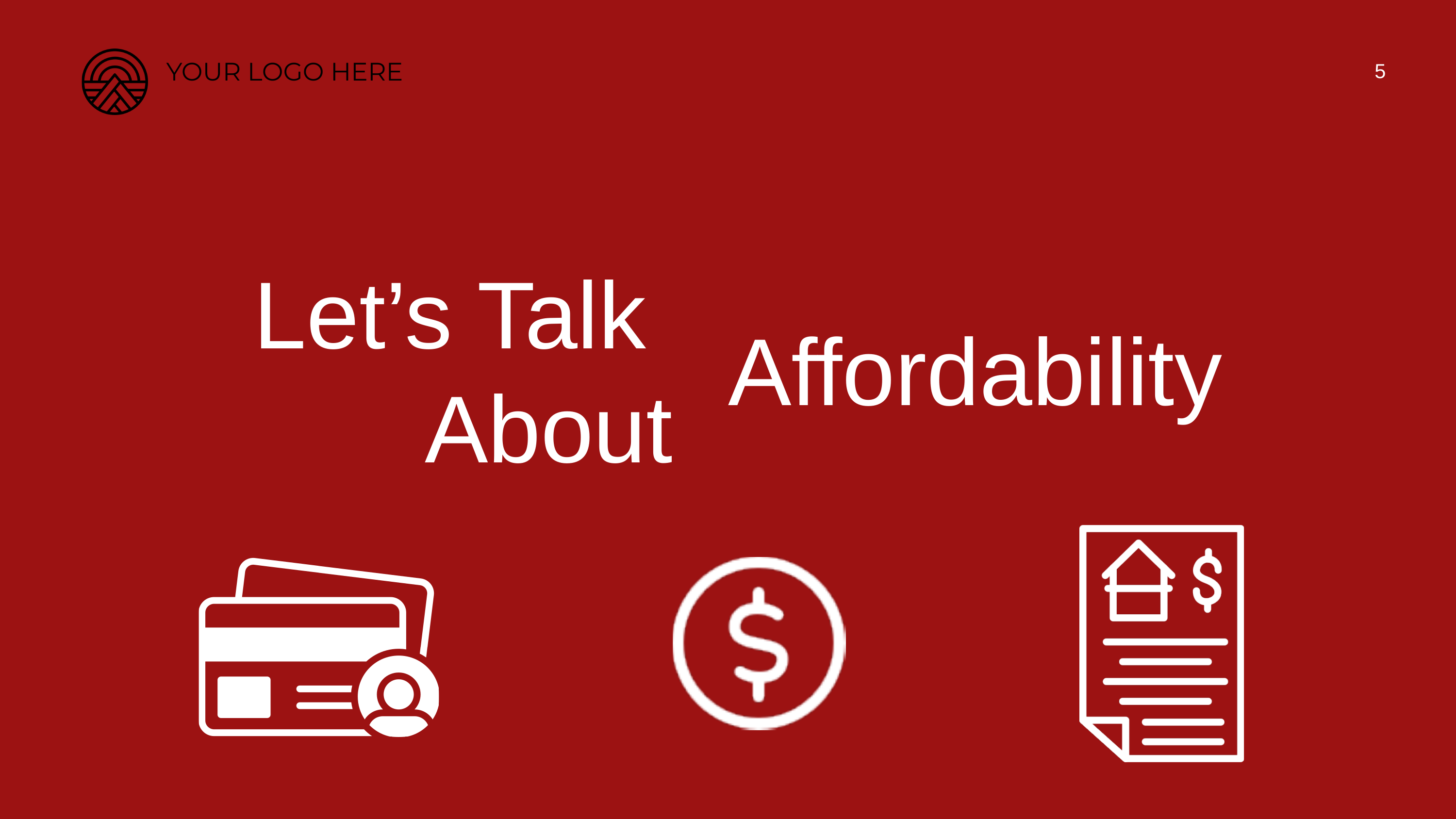

YOUR LOGO HERE
5
Let’s Talk
About
Affordability